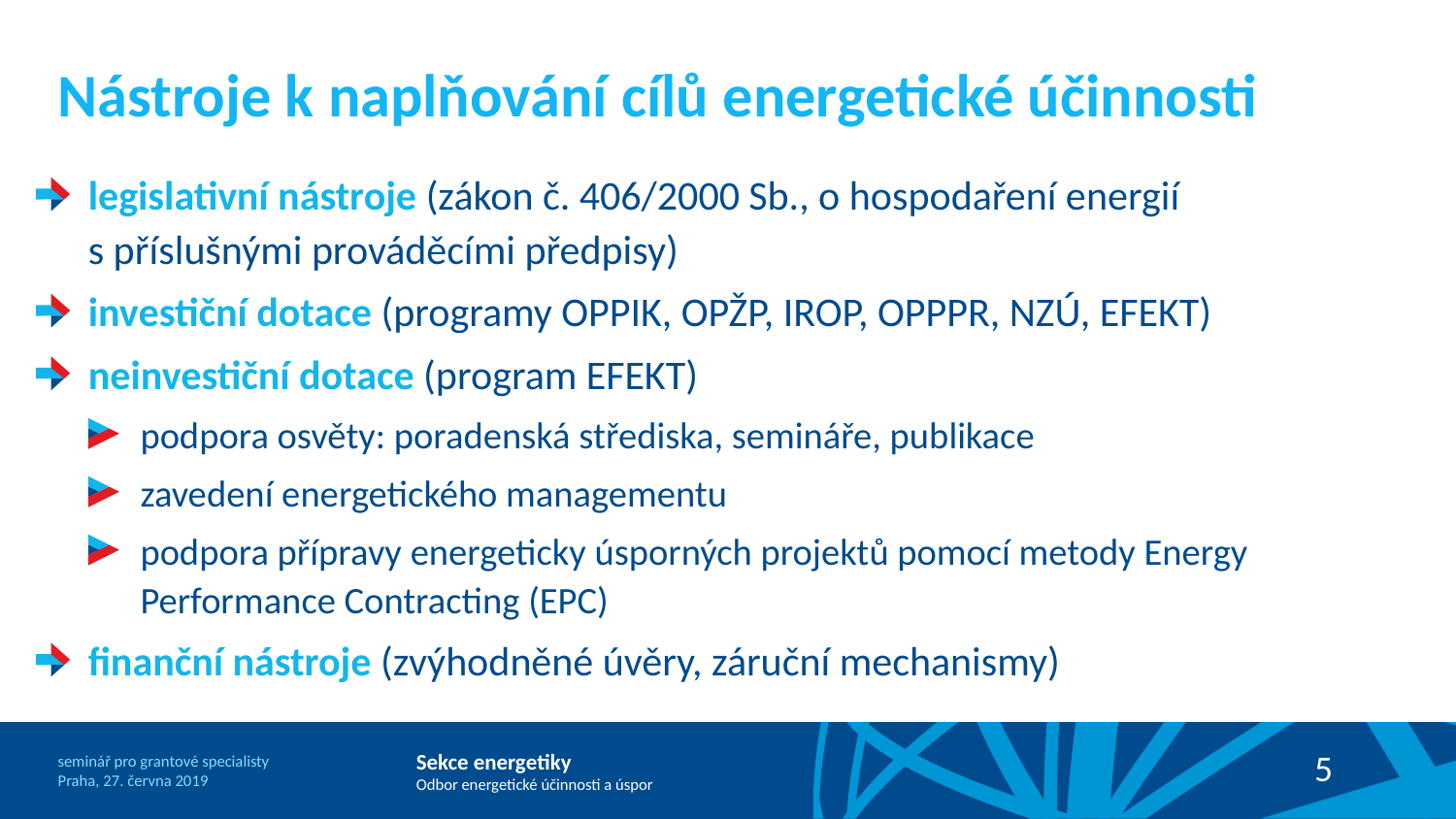

# Nástroje k naplňování cílů energetické účinnosti
legislativní nástroje (zákon č. 406/2000 Sb., o hospodaření energií
s příslušnými prováděcími předpisy)
investiční dotace (programy OPPIK, OPŽP, IROP, OPPPR, NZÚ, EFEKT)
neinvestiční dotace (program EFEKT)
podpora osvěty: poradenská střediska, semináře, publikace
zavedení energetického managementu
podpora přípravy energeticky úsporných projektů pomocí metody Energy Performance Contracting (EPC)
finanční nástroje (zvýhodněné úvěry, záruční mechanismy)